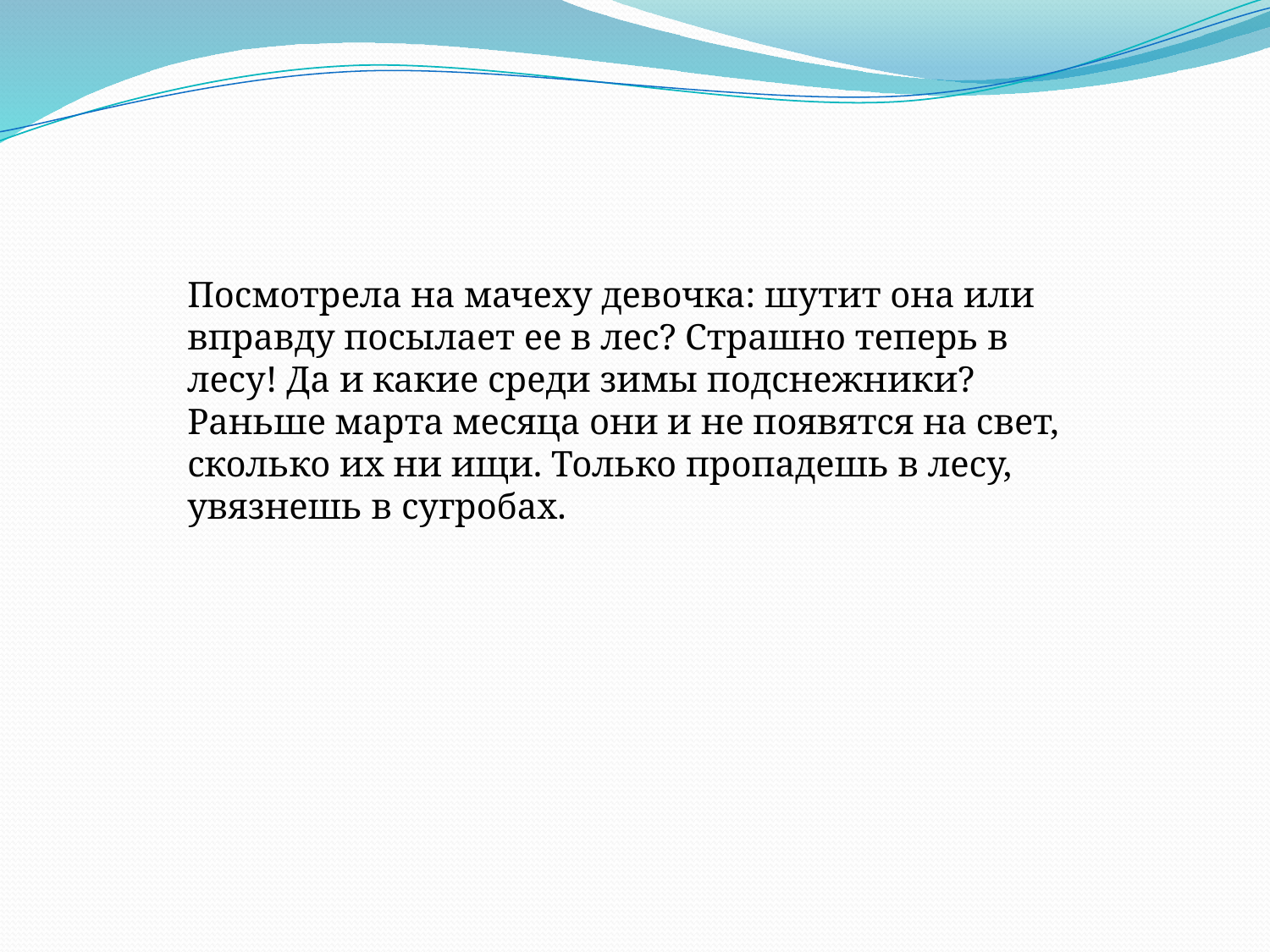

Посмотрела на мачеху девочка: шутит она или вправду посылает ее в лес? Страшно теперь в лесу! Да и какие среди зимы подснежники? Раньше марта месяца они и не появятся на свет, сколько их ни ищи. Только пропадешь в лесу, увязнешь в сугробах.